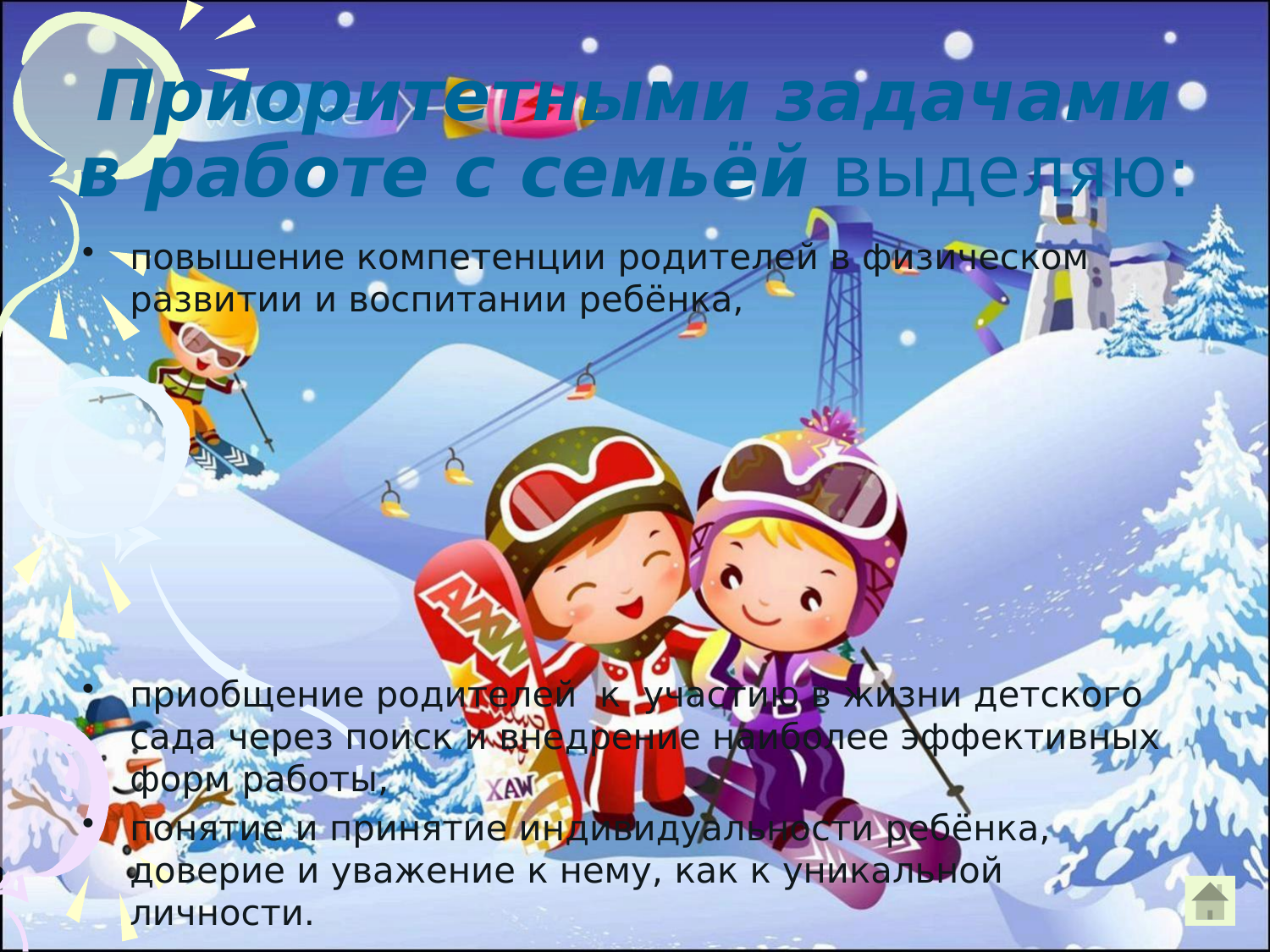

# Приоритетными задачами в работе с семьёй выделяю:
повышение компетенции родителей в физическом развитии и воспитании ребёнка,

приобщение родителей  к  участию в жизни детского сада через поиск и внедрение наиболее эффективных форм работы,
понятие и принятие индивидуальности ребёнка, доверие и уважение к нему, как к уникальной личности.